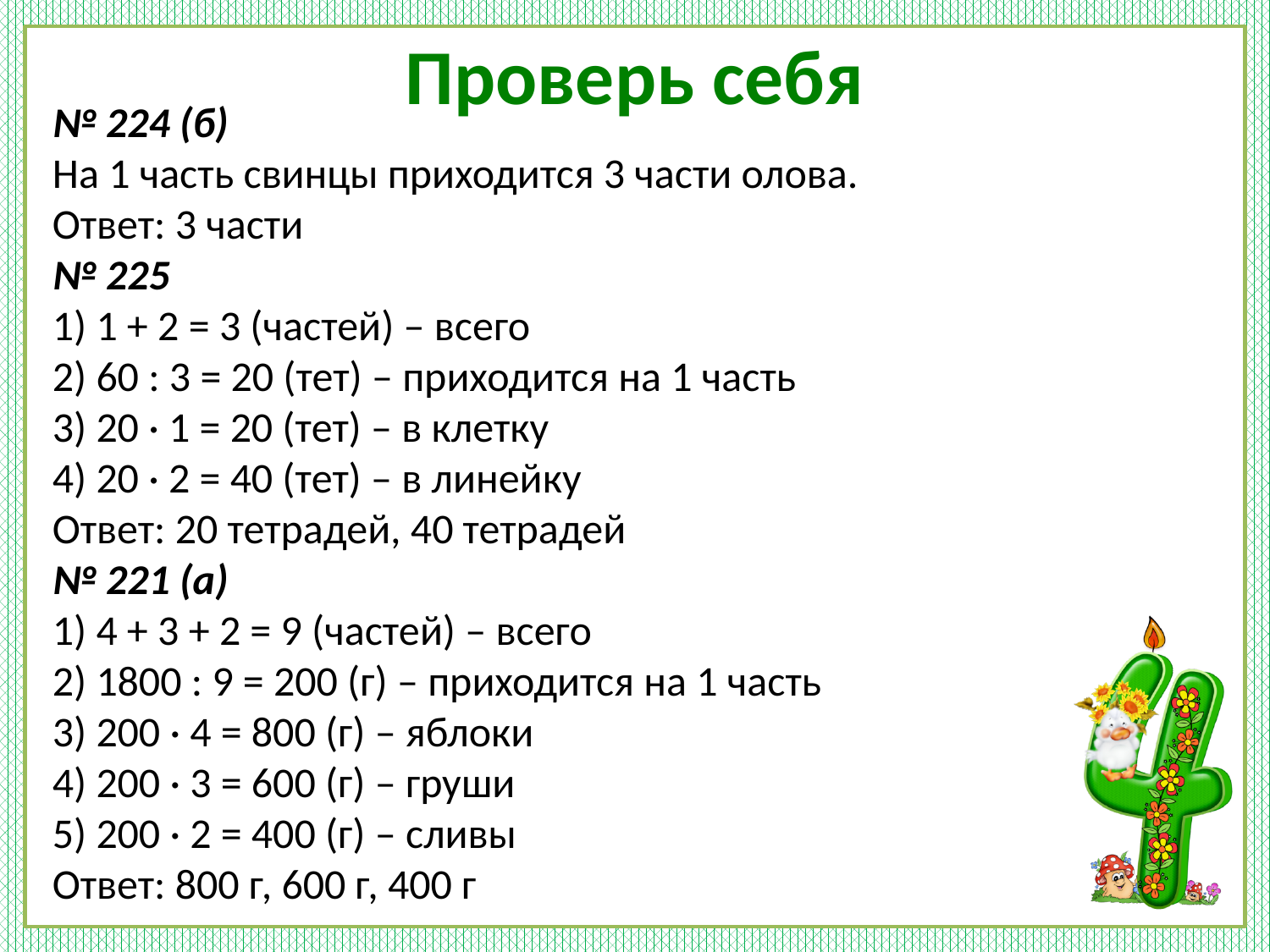

# Проверь себя
№ 224 (б)
На 1 часть свинцы приходится 3 части олова.
Ответ: 3 части
№ 225
1) 1 + 2 = 3 (частей) – всего
2) 60 : 3 = 20 (тет) – приходится на 1 часть
3) 20 · 1 = 20 (тет) – в клетку
4) 20 · 2 = 40 (тет) – в линейку
Ответ: 20 тетрадей, 40 тетрадей
№ 221 (а)
1) 4 + 3 + 2 = 9 (частей) – всего
2) 1800 : 9 = 200 (г) – приходится на 1 часть
3) 200 · 4 = 800 (г) – яблоки
4) 200 · 3 = 600 (г) – груши
5) 200 · 2 = 400 (г) – сливы
Ответ: 800 г, 600 г, 400 г